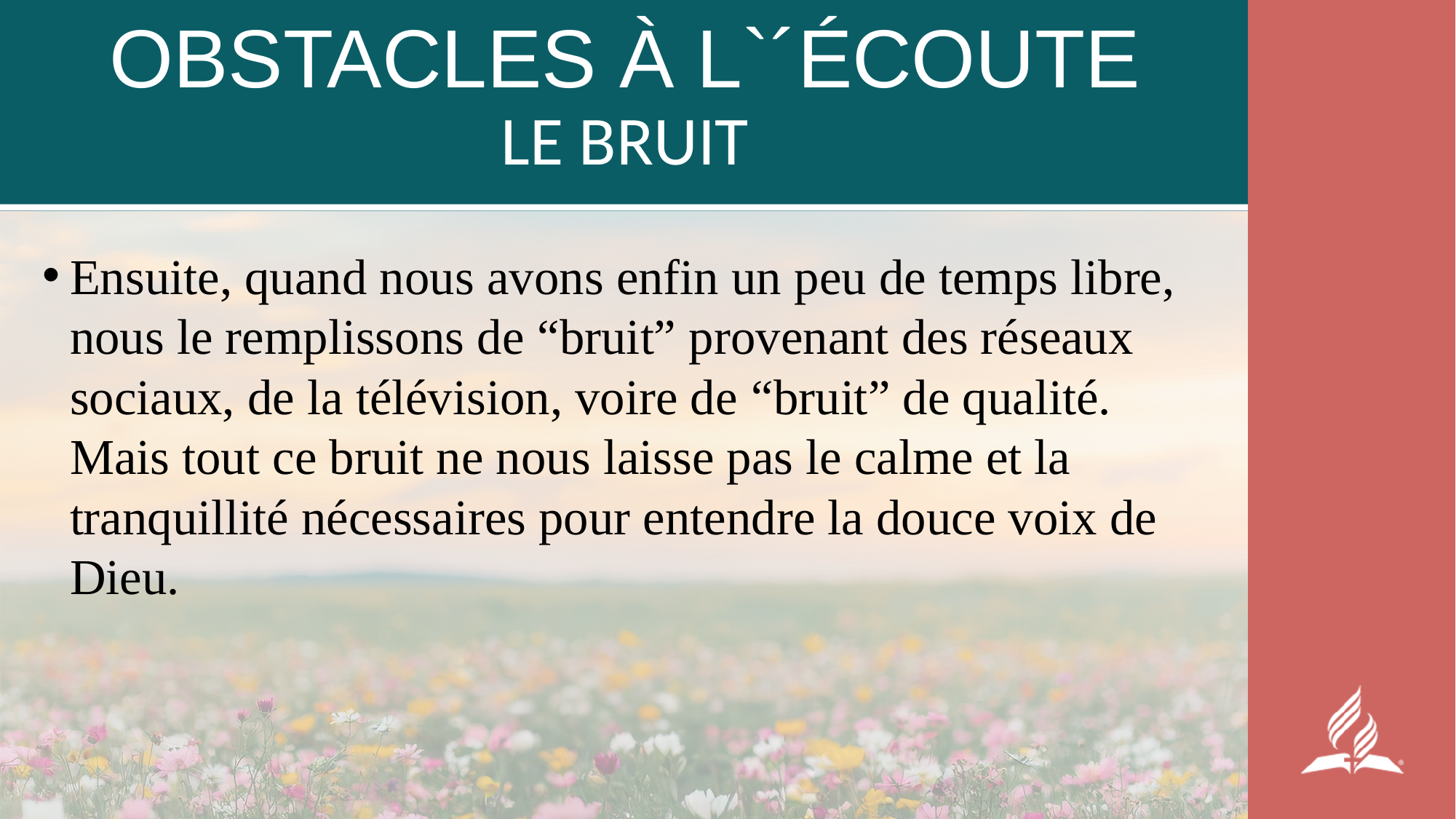

# OBSTACLES À L`´ÉCOUTE LE BRUIT
Ensuite, quand nous avons enfin un peu de temps libre, nous le remplissons de “bruit” provenant des réseaux sociaux, de la télévision, voire de “bruit” de qualité.
Mais tout ce bruit ne nous laisse pas le calme et la tranquillité nécessaires pour entendre la douce voix de Dieu.